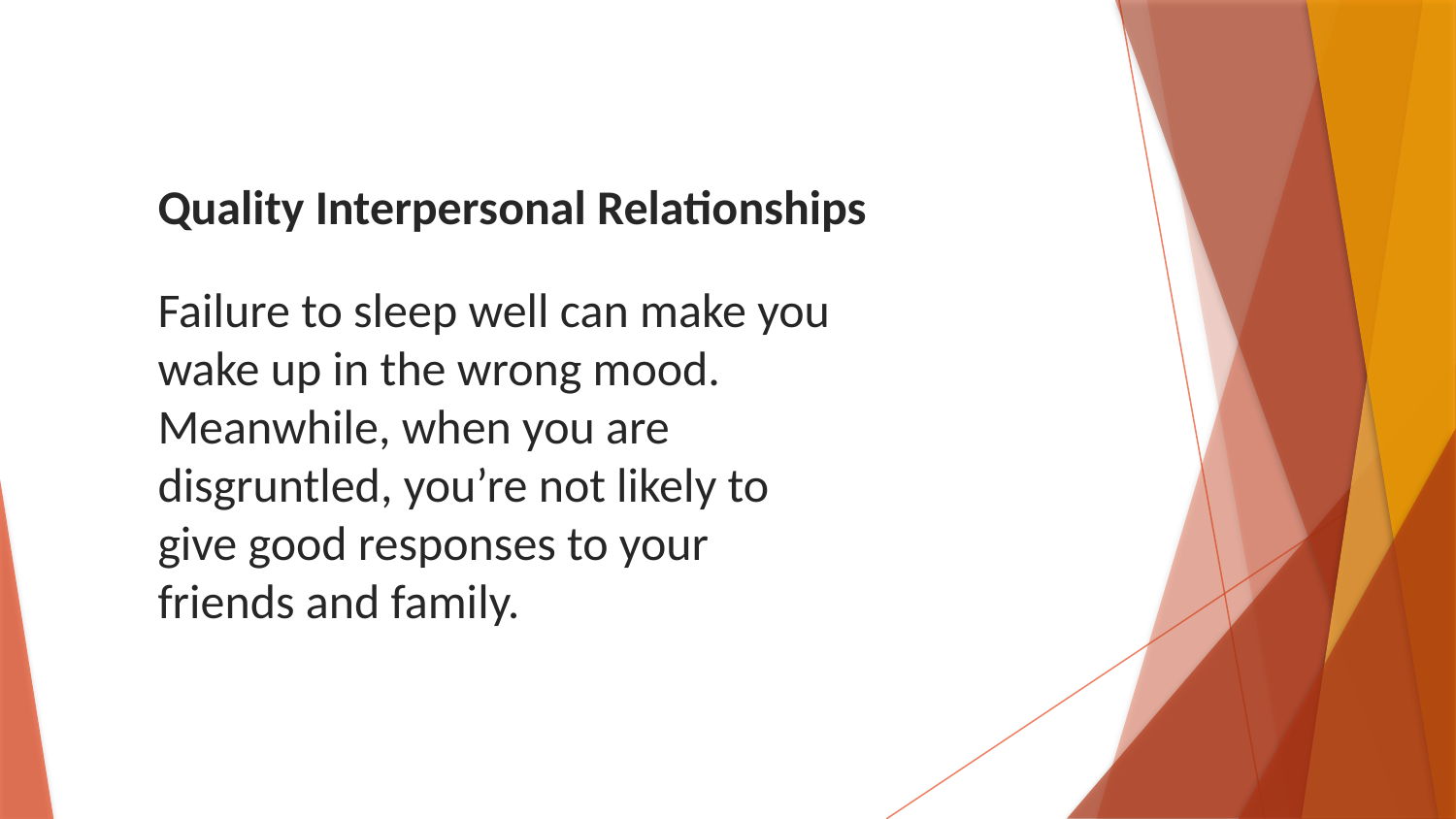

Quality Interpersonal Relationships
Failure to sleep well can make you wake up in the wrong mood. Meanwhile, when you are disgruntled, you’re not likely to give good responses to your friends and family.